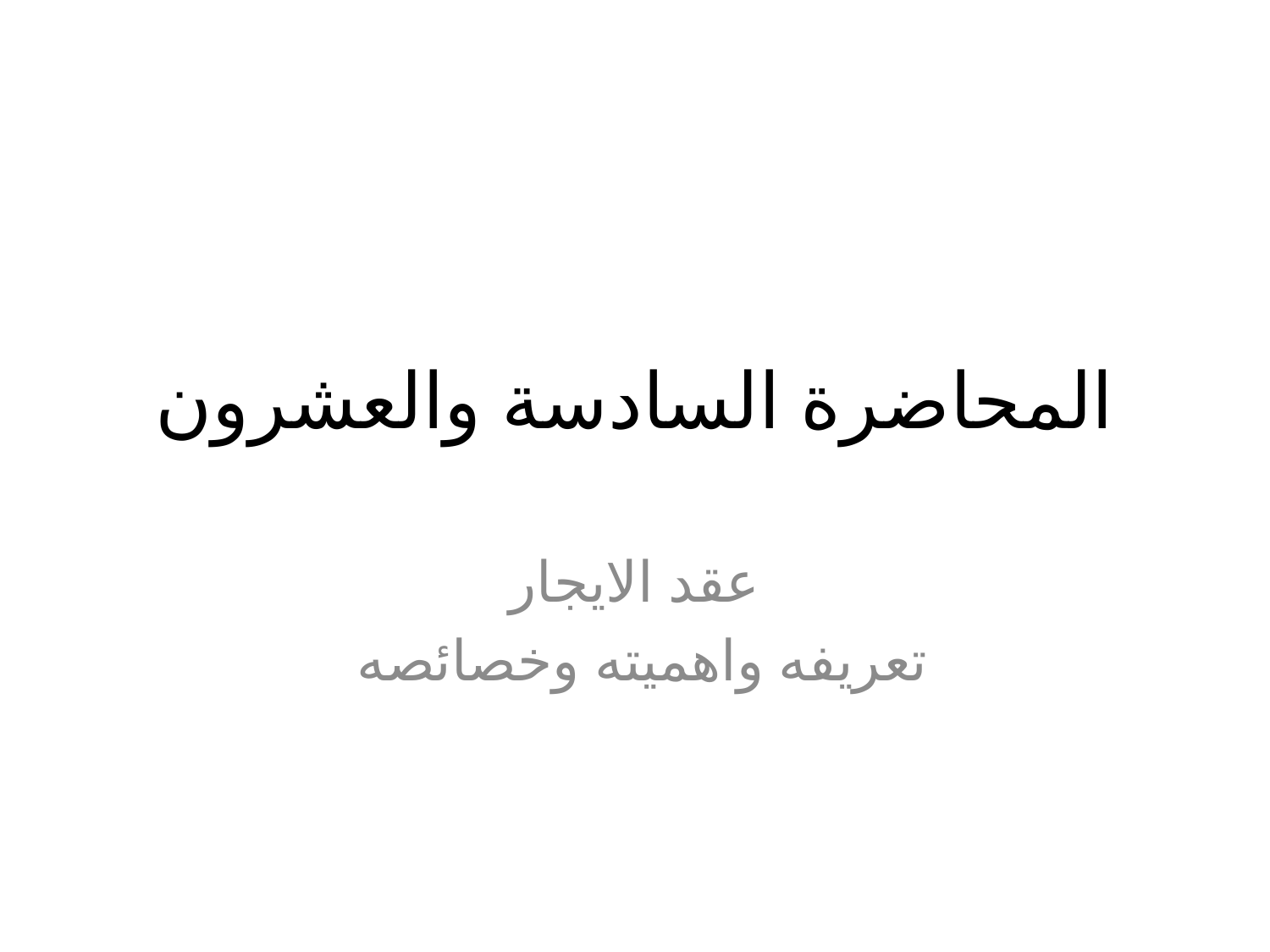

# المحاضرة السادسة والعشرون
عقد الايجار
تعريفه واهميته وخصائصه